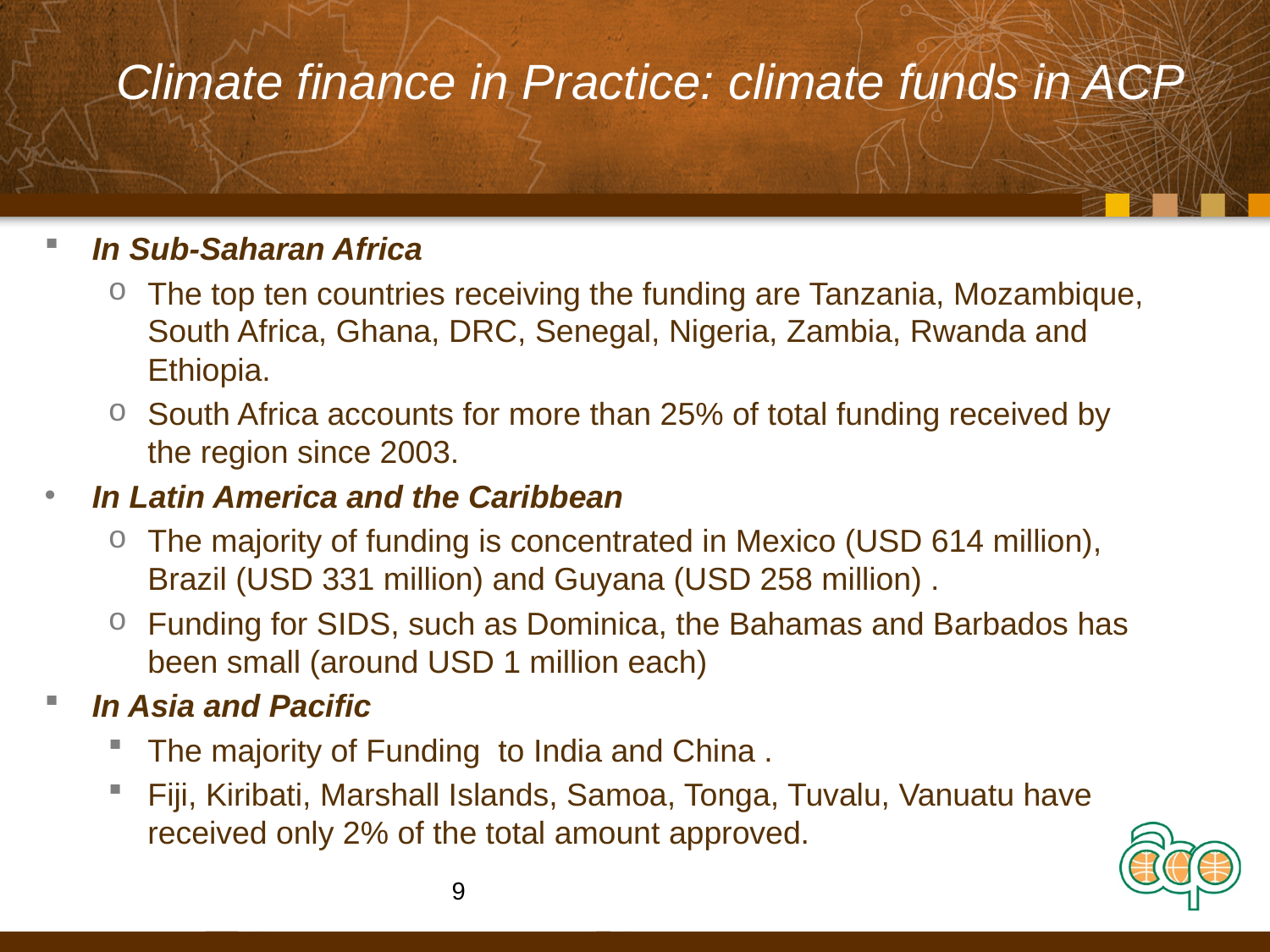

# Climate finance in Practice: climate funds in ACP
In Sub-Saharan Africa
The top ten countries receiving the funding are Tanzania, Mozambique, South Africa, Ghana, DRC, Senegal, Nigeria, Zambia, Rwanda and Ethiopia.
South Africa accounts for more than 25% of total funding received by the region since 2003.
In Latin America and the Caribbean
The majority of funding is concentrated in Mexico (USD 614 million), Brazil (USD 331 million) and Guyana (USD 258 million) .
Funding for SIDS, such as Dominica, the Bahamas and Barbados has been small (around USD 1 million each)
In Asia and Pacific
The majority of Funding  to India and China .
Fiji, Kiribati, Marshall Islands, Samoa, Tonga, Tuvalu, Vanuatu have received only 2% of the total amount approved.

9